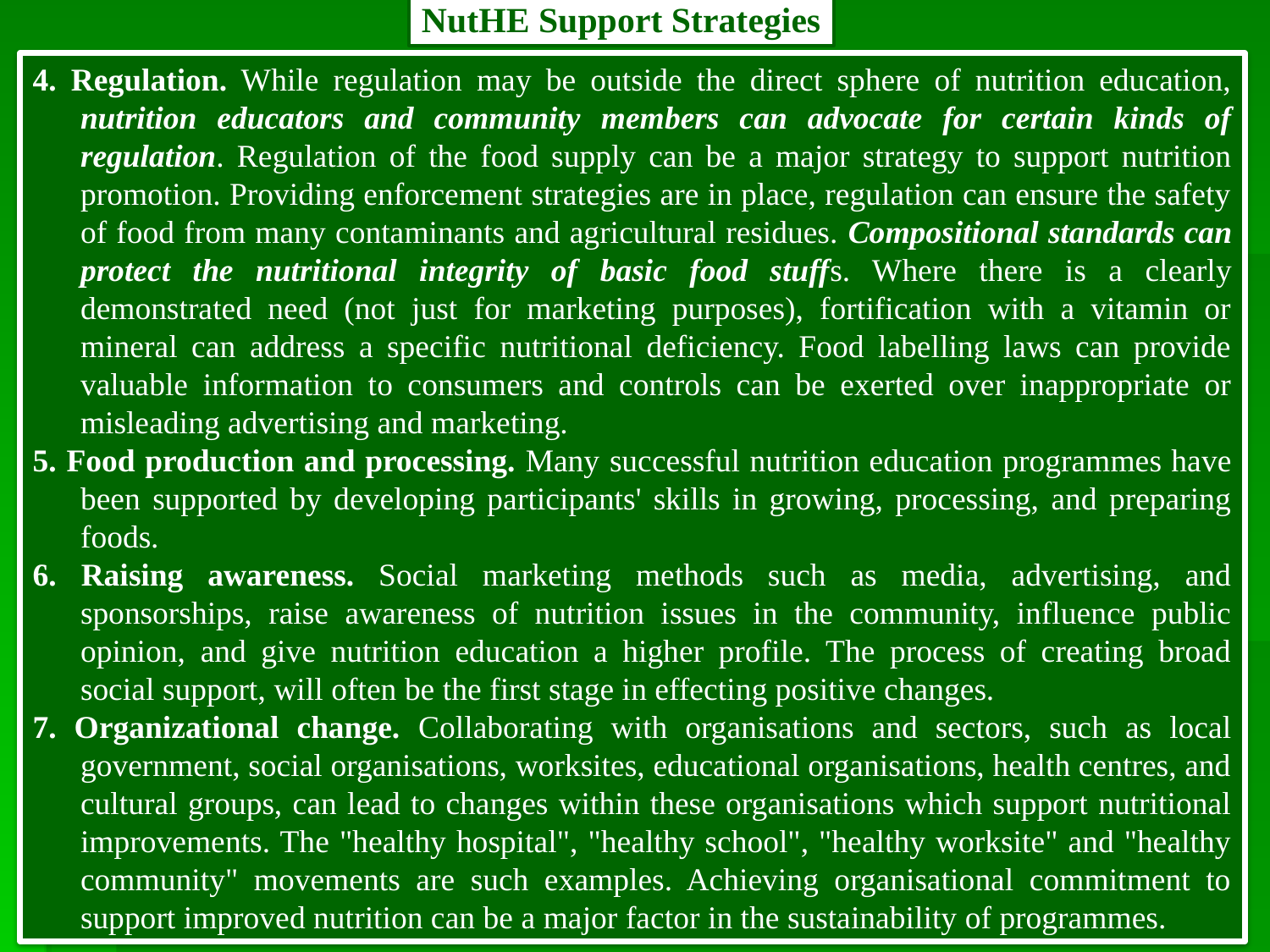

NutHE Support Strategies
4. Regulation. While regulation may be outside the direct sphere of nutrition education, nutrition educators and community members can advocate for certain kinds of regulation. Regulation of the food supply can be a major strategy to support nutrition promotion. Providing enforcement strategies are in place, regulation can ensure the safety of food from many contaminants and agricultural residues. Compositional standards can protect the nutritional integrity of basic food stuffs. Where there is a clearly demonstrated need (not just for marketing purposes), fortification with a vitamin or mineral can address a specific nutritional deficiency. Food labelling laws can provide valuable information to consumers and controls can be exerted over inappropriate or misleading advertising and marketing.
5. Food production and processing. Many successful nutrition education programmes have been supported by developing participants' skills in growing, processing, and preparing foods.
6. Raising awareness. Social marketing methods such as media, advertising, and sponsorships, raise awareness of nutrition issues in the community, influence public opinion, and give nutrition education a higher profile. The process of creating broad social support, will often be the first stage in effecting positive changes.
7. Organizational change. Collaborating with organisations and sectors, such as local government, social organisations, worksites, educational organisations, health centres, and cultural groups, can lead to changes within these organisations which support nutritional improvements. The "healthy hospital", "healthy school", "healthy worksite" and "healthy community" movements are such examples. Achieving organisational commitment to support improved nutrition can be a major factor in the sustainability of programmes.
CHS465
JOHALI NutHE2015
56